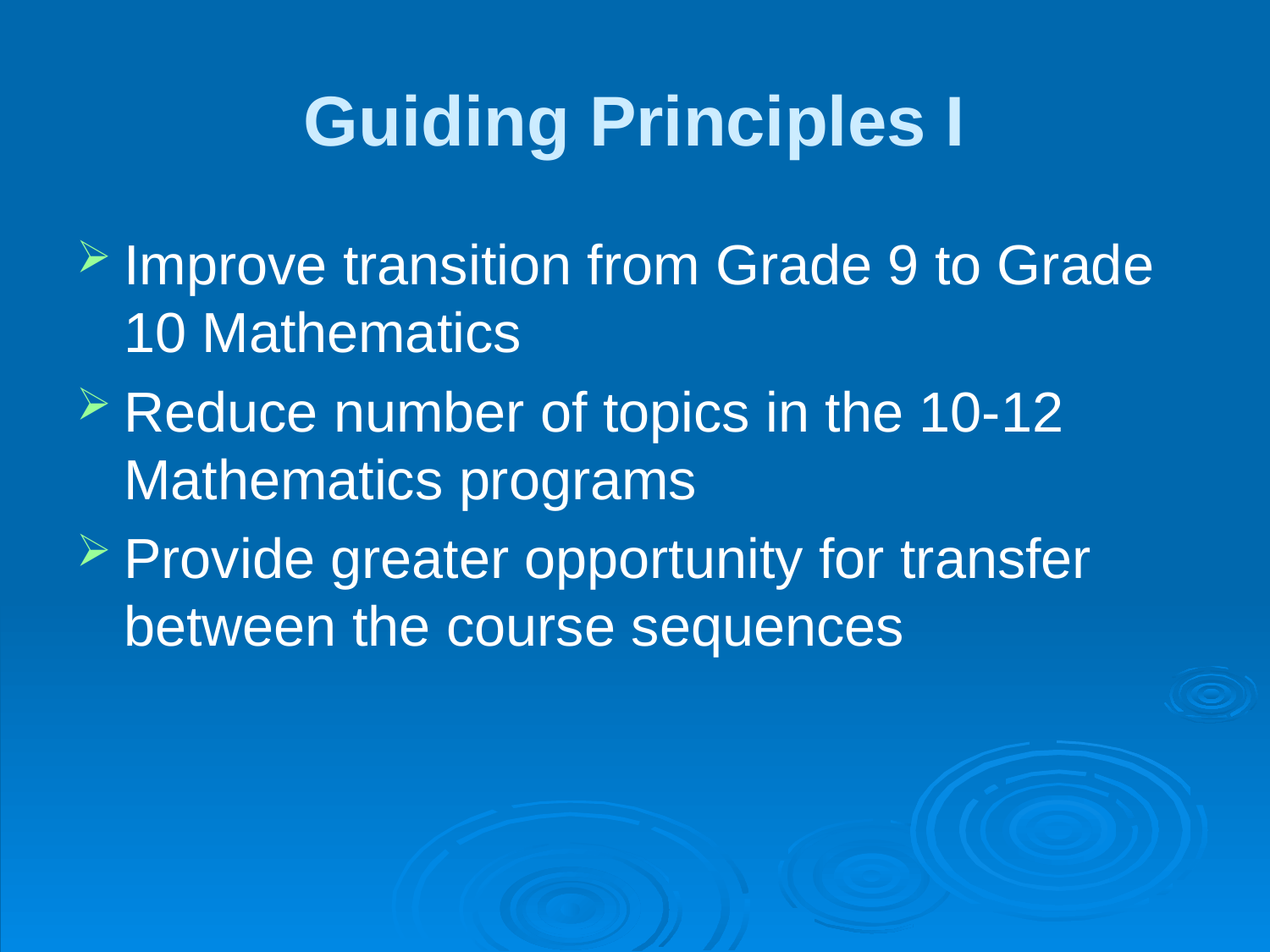

# Guiding Principles I
Improve transition from Grade 9 to Grade 10 Mathematics
Reduce number of topics in the 10-12 Mathematics programs
Provide greater opportunity for transfer between the course sequences